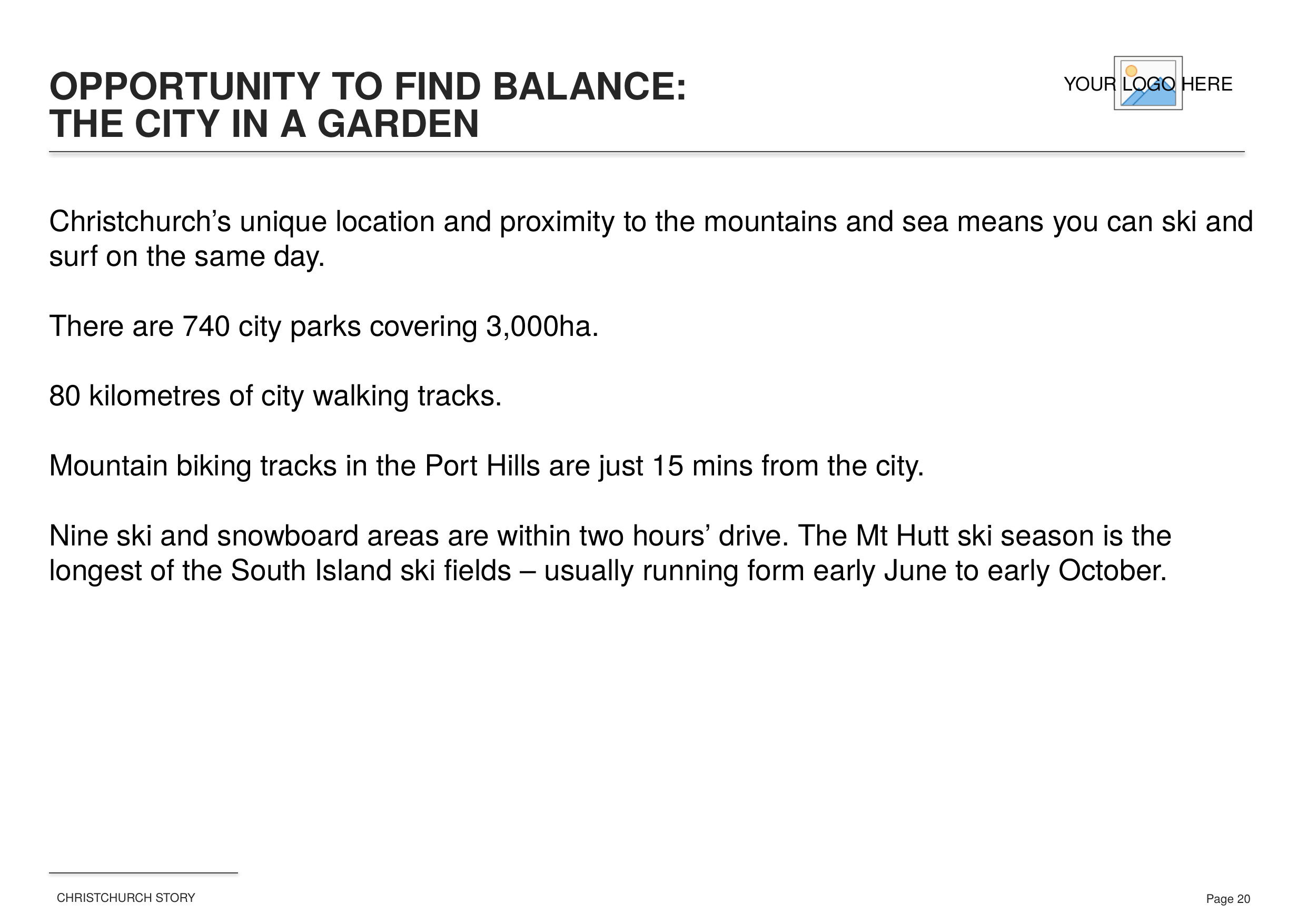

# OPPORTUNITY TO FIND BALANCE: ThE CITY IN A GARDEN
Christchurch’s unique location and proximity to the mountains and sea means you can ski and surf on the same day.

There are 740 city parks covering 3,000ha.

80 kilometres of city walking tracks.

Mountain biking tracks in the Port Hills are just 15 mins from the city.

Nine ski and snowboard areas are within two hours’ drive. The Mt Hutt ski season is the longest of the South Island ski fields – usually running form early June to early October.